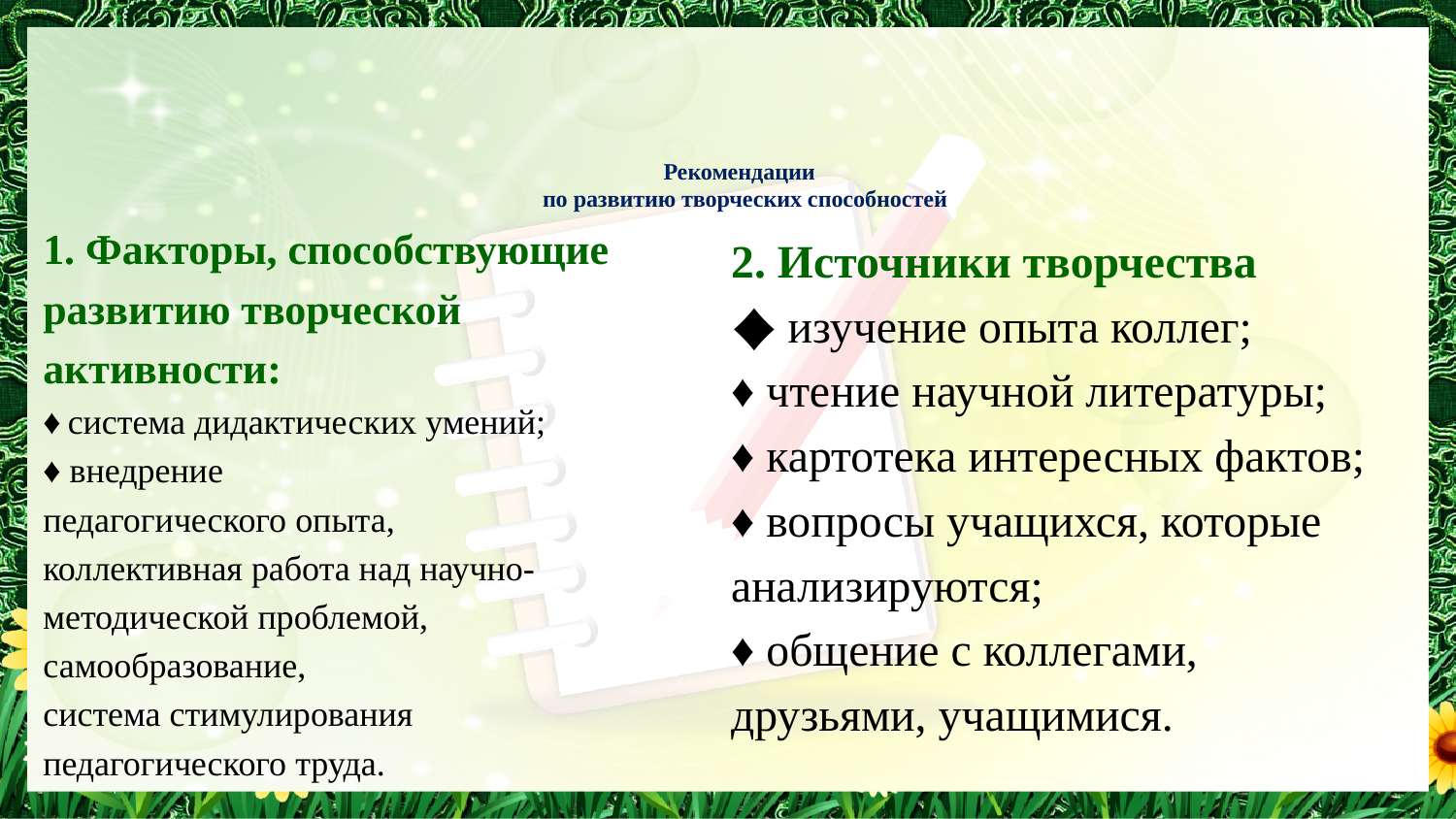

# Рекомендации по развитию творческих способностей
1. Факторы, способствующие
развитию творческой
активности:
♦ система дидактических умений;
♦ внедрение
педагогического опыта,
коллективная работа над научно-
методической проблемой,
самообразование,
система стимулирования
педагогического труда.

2. Источники творчества
♦ изучение опыта коллег;
♦ чтение научной литературы;
♦ картотека интересных фактов;
♦ вопросы учащихся, которые
анализируются;
♦ общение с коллегами,
друзьями, учащимися.